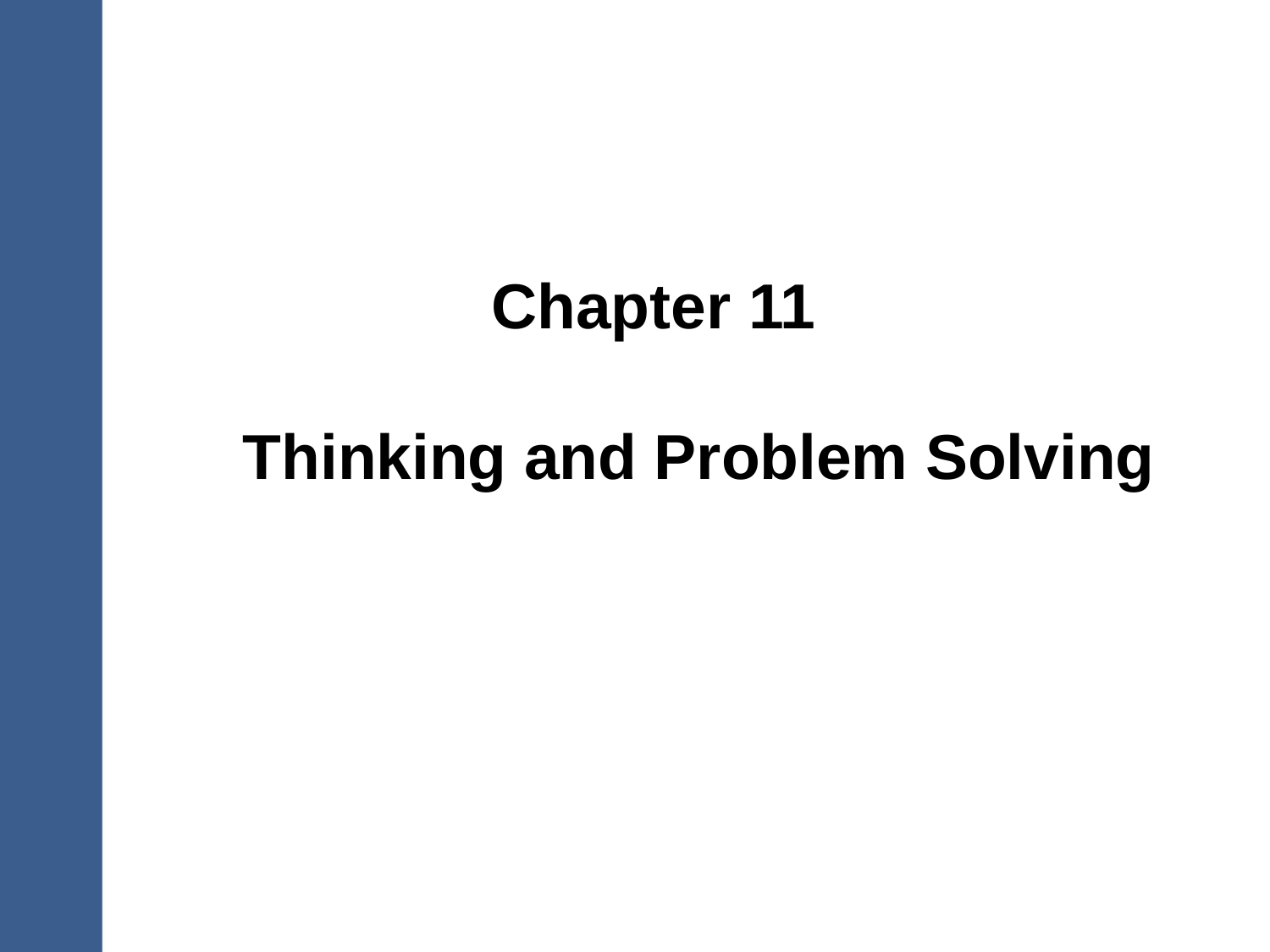

# Chapter 11
Thinking and Problem Solving